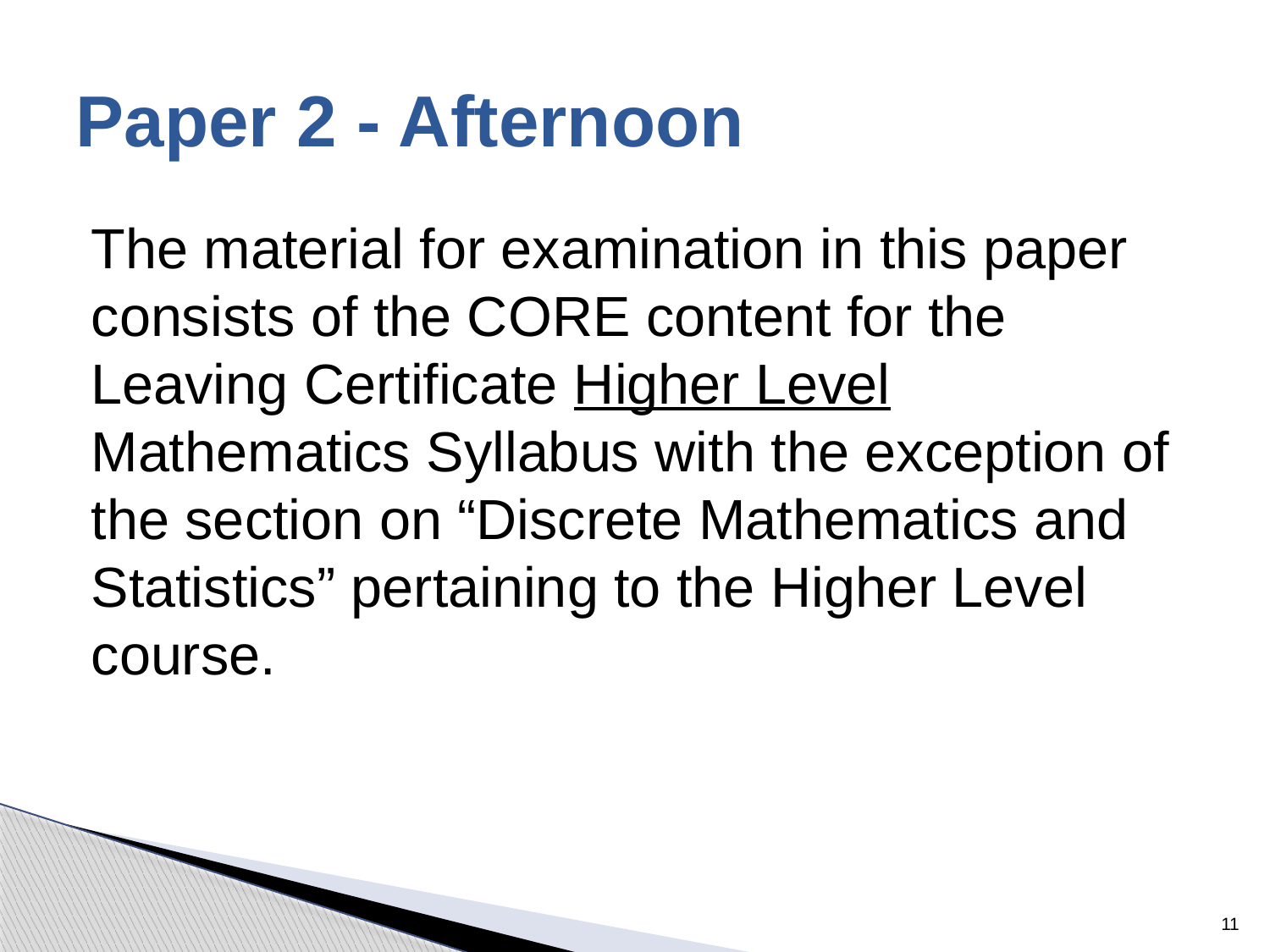

# Paper 2 - Afternoon
The material for examination in this paper consists of the CORE content for the Leaving Certificate Higher Level Mathematics Syllabus with the exception of the section on “Discrete Mathematics and Statistics” pertaining to the Higher Level course.

11